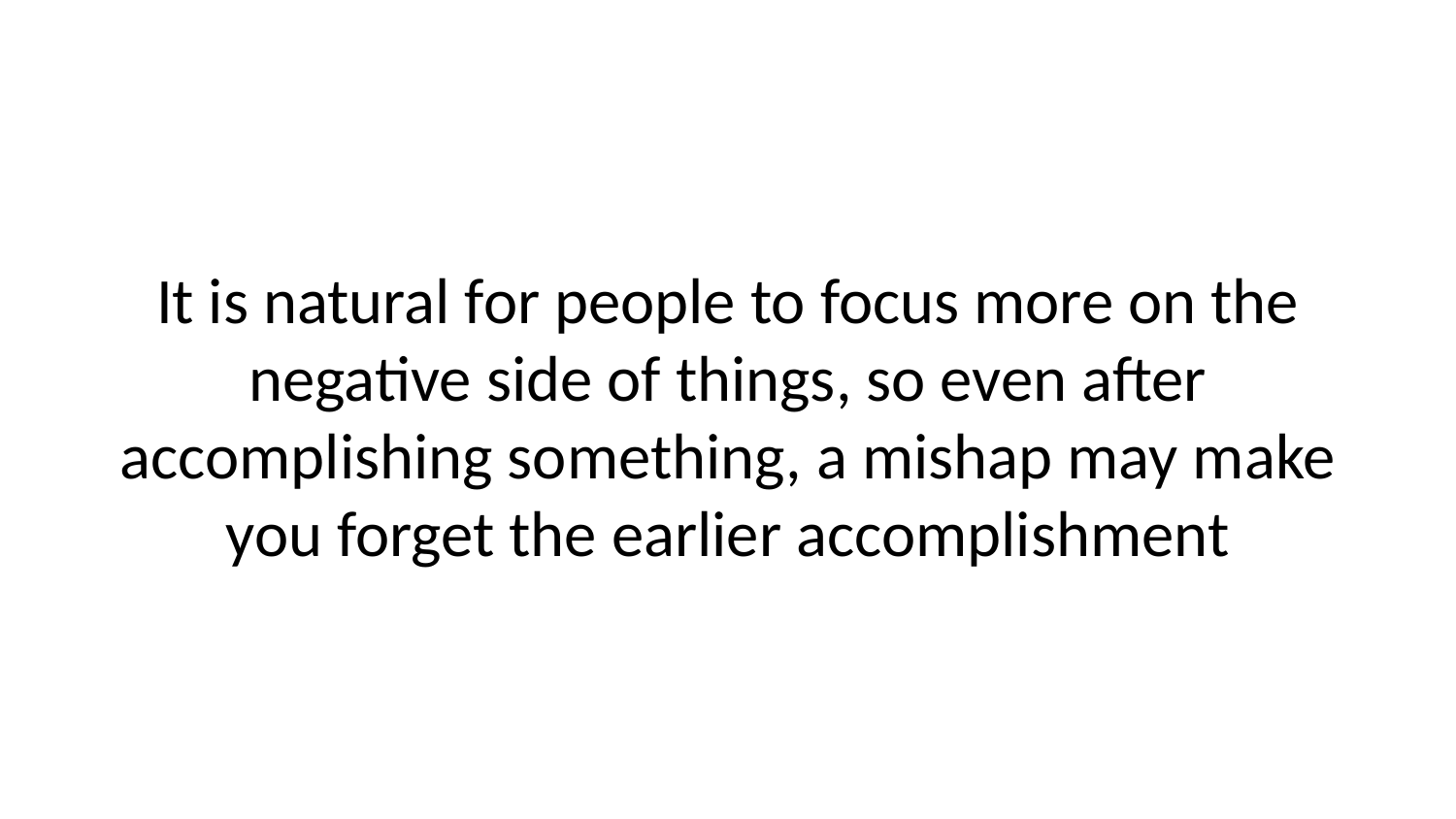

It is natural for people to focus more on the negative side of things, so even after accomplishing something, a mishap may make you forget the earlier accomplishment